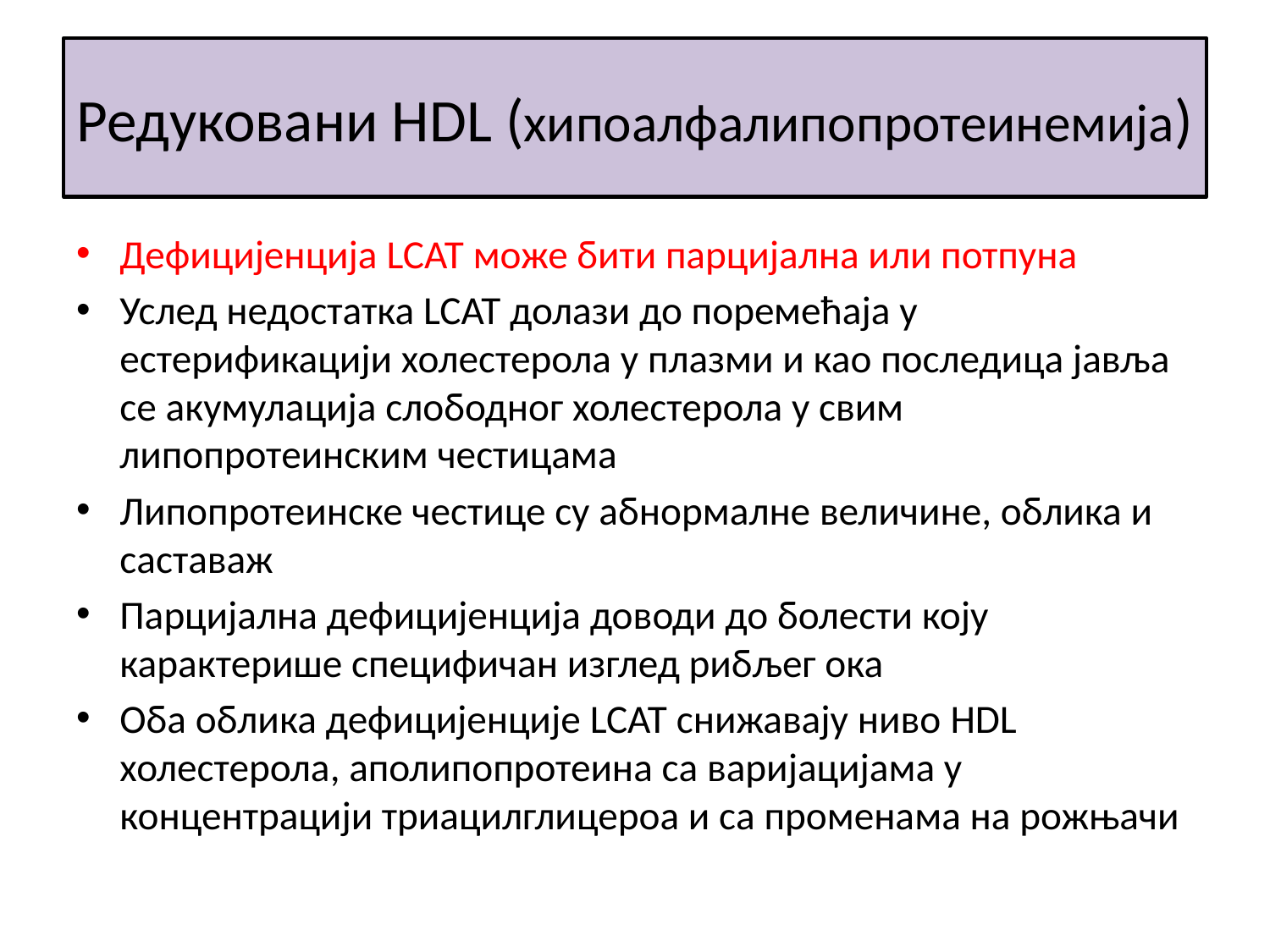

# Редуковани HDL (хипоалфалипопротеинемија)
Дефицијенција LCAT може бити парцијална или потпуна
Услед недостатка LCAT долази до поремећаја у естерификацији холестерола у плазми и као последица јавља се акумулација слободног холестерола у свим липопротеинским честицама
Липопротеинске честице су абнормалне величине, облика и саставаж
Парцијална дефицијенција доводи до болести коју карактерише специфичан изглед рибљег ока
Оба облика дефицијенције LCAT снижавају ниво HDL холестерола, аполипопротеина са варијацијама у концентрацији триацилглицероа и са променама на рожњачи